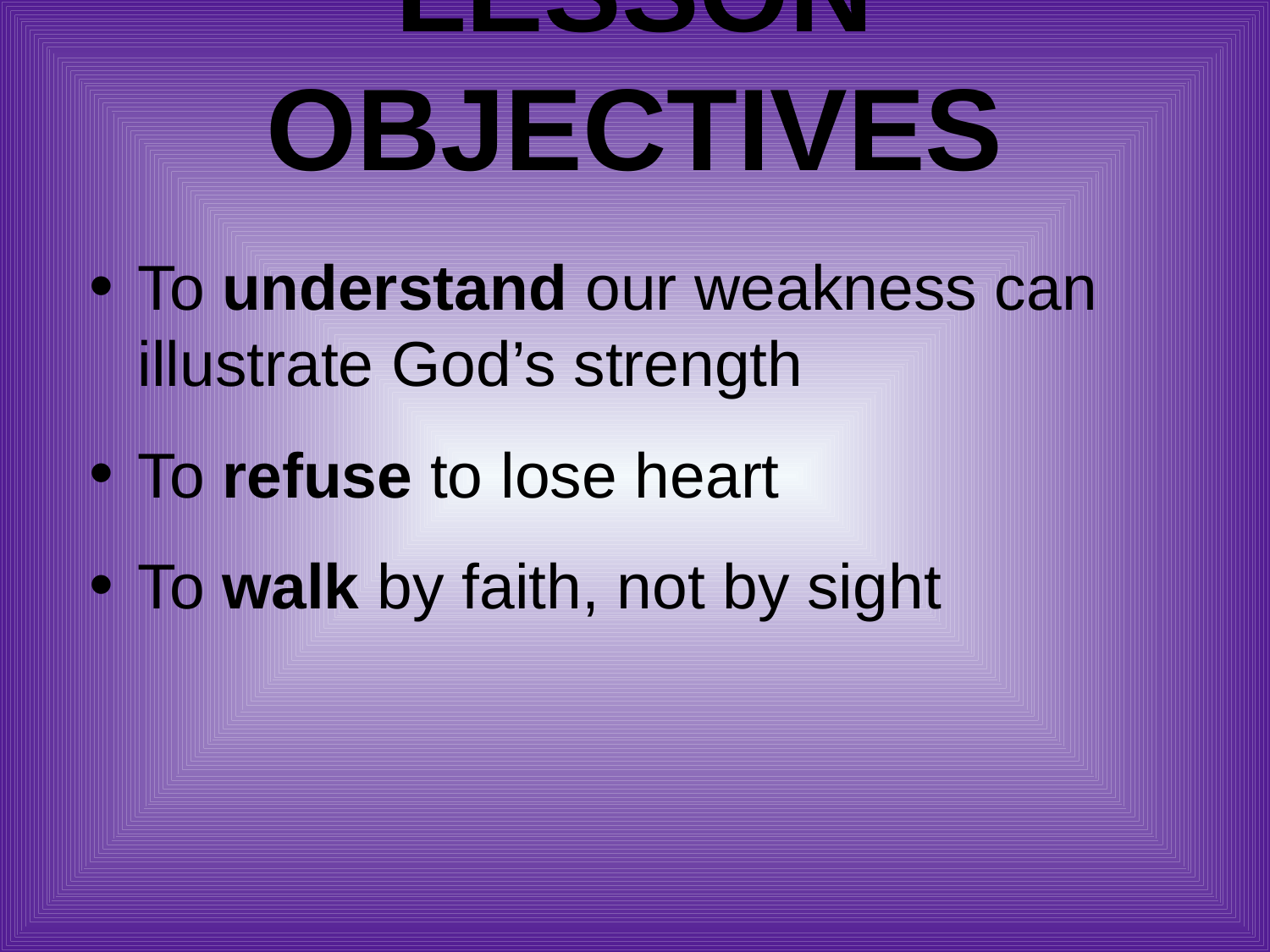

# Lesson Objectives
To understand our weakness can illustrate God’s strength
To refuse to lose heart
To walk by faith, not by sight